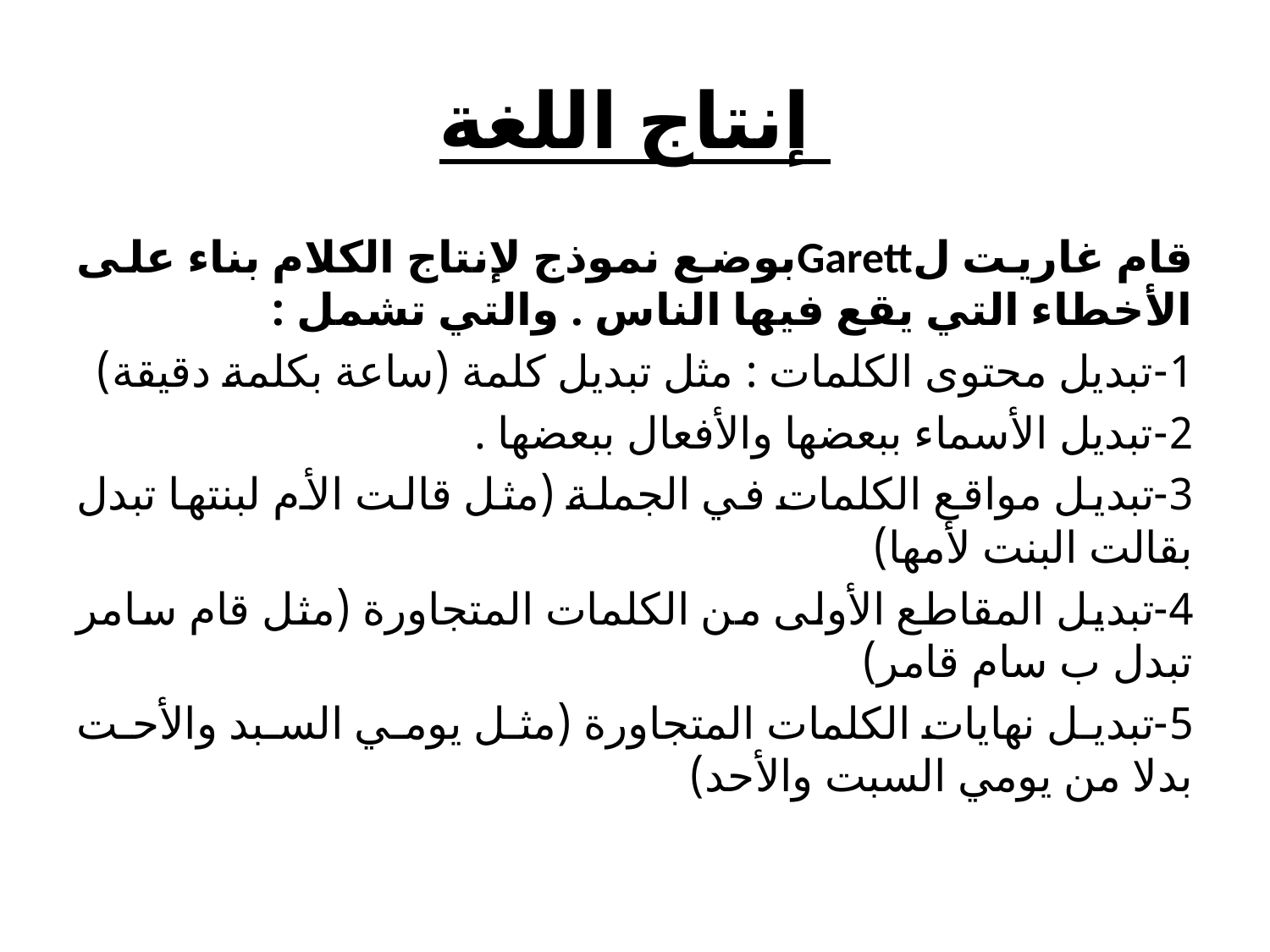

# إنتاج اللغة
قام غاريت لGarettبوضع نموذج لإنتاج الكلام بناء على الأخطاء التي يقع فيها الناس . والتي تشمل :
1-تبديل محتوى الكلمات : مثل تبديل كلمة (ساعة بكلمة دقيقة)
2-تبديل الأسماء ببعضها والأفعال ببعضها .
3-تبديل مواقع الكلمات في الجملة (مثل قالت الأم لبنتها تبدل بقالت البنت لأمها)
4-تبديل المقاطع الأولى من الكلمات المتجاورة (مثل قام سامر تبدل ب سام قامر)
5-تبديل نهايات الكلمات المتجاورة (مثل يومي السبد والأحت بدلا من يومي السبت والأحد)